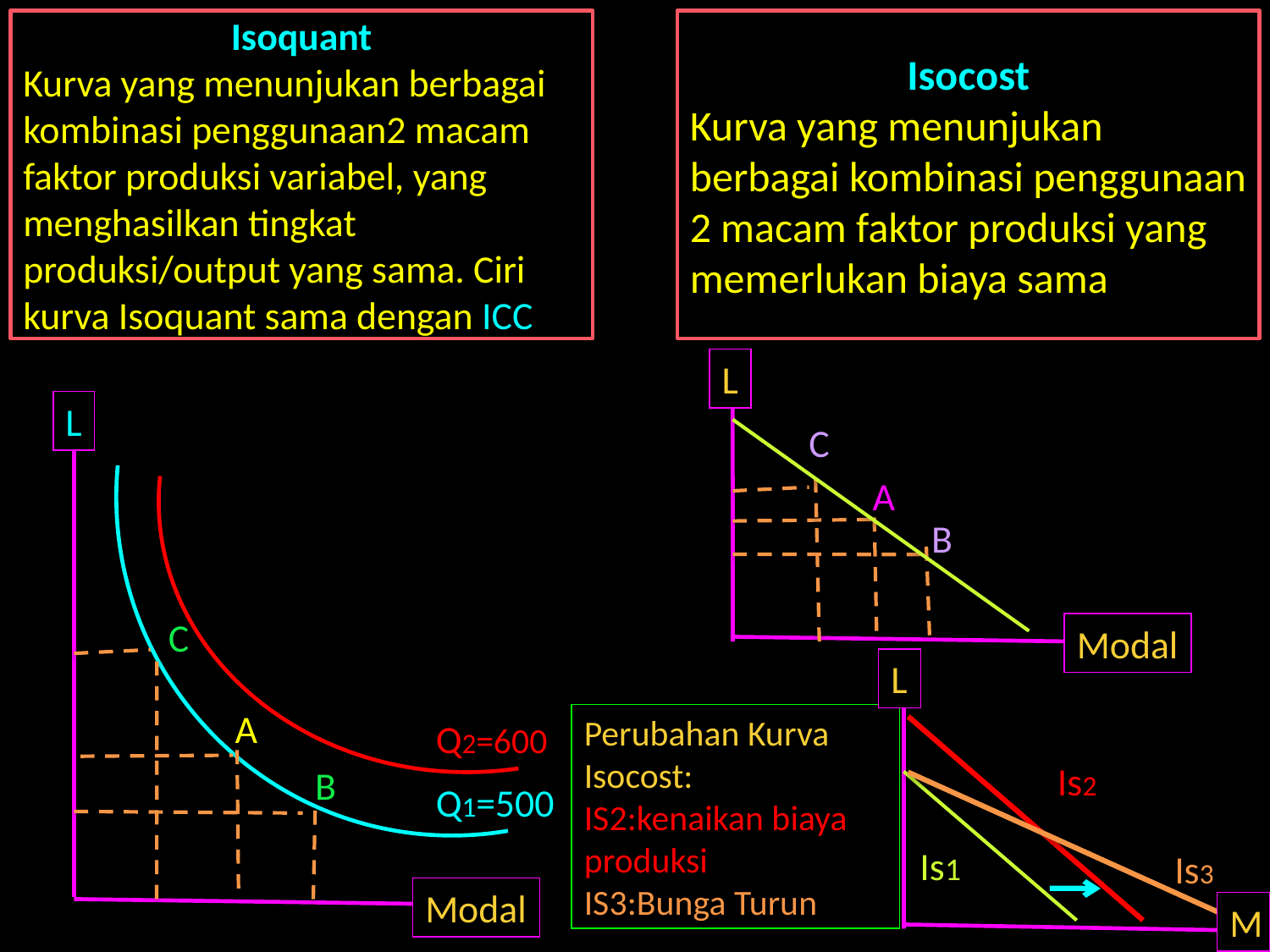

Isoquant
Kurva yang menunjukan berbagai kombinasi penggunaan2 macam faktor produksi variabel, yang menghasilkan tingkat produksi/output yang sama. Ciri kurva Isoquant sama dengan ICC
Isocost
Kurva yang menunjukan berbagai kombinasi penggunaan 2 macam faktor produksi yang memerlukan biaya sama
L

L

C

A

B

C
Modal

L

A
Perubahan Kurva Isocost:
IS2:kenaikan biaya produksi
IS3:Bunga Turun
Q2=600

Is2

B
Q1=500

Is1
Is3
Modal
M